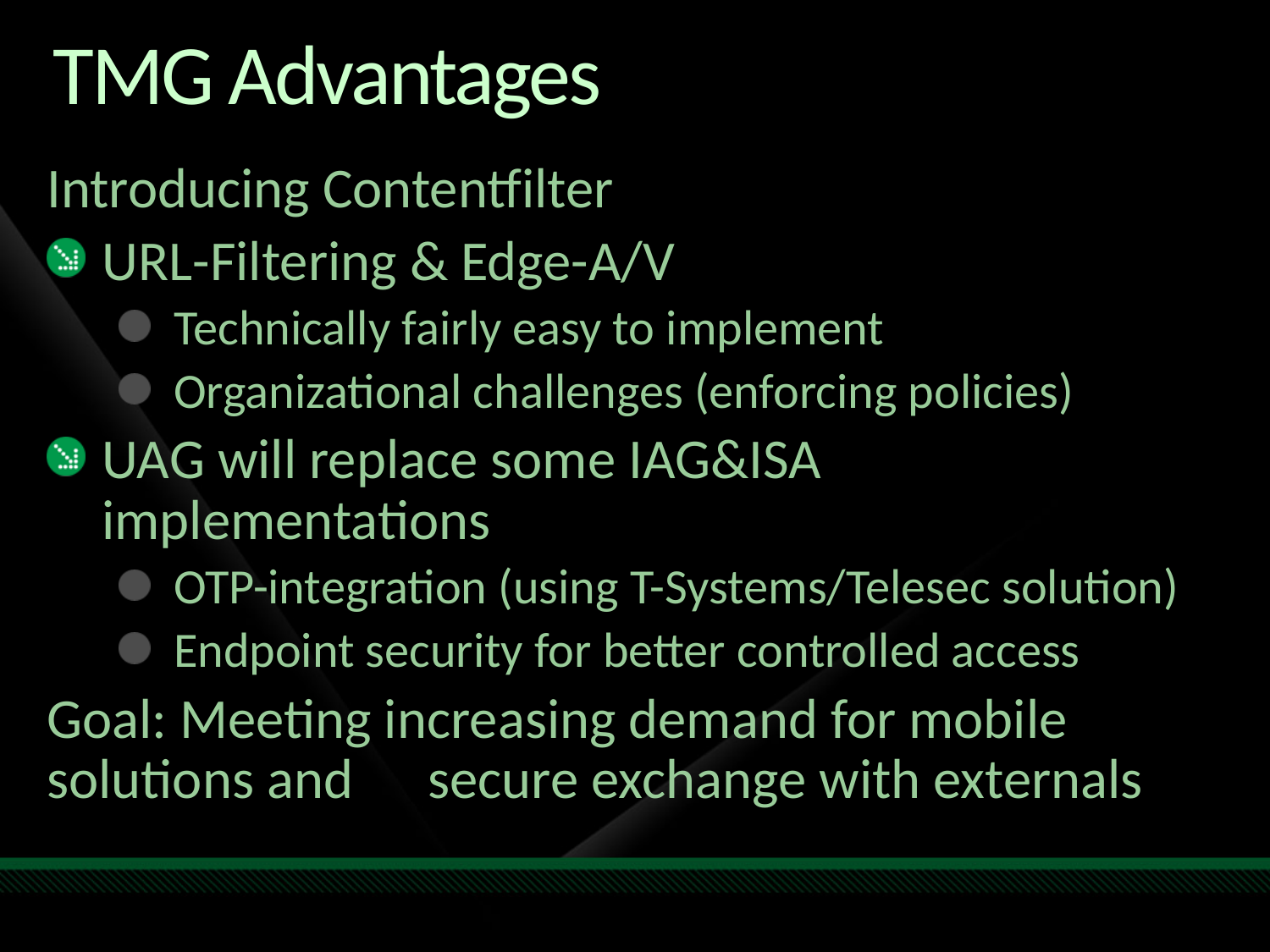

# TMG Advantages
Introducing Contentfilter
URL-Filtering & Edge-A/V
Technically fairly easy to implement
Organizational challenges (enforcing policies)
UAG will replace some IAG&ISA implementations
OTP-integration (using T-Systems/Telesec solution)
Endpoint security for better controlled access
Goal: Meeting increasing demand for mobile solutions and 	secure exchange with externals